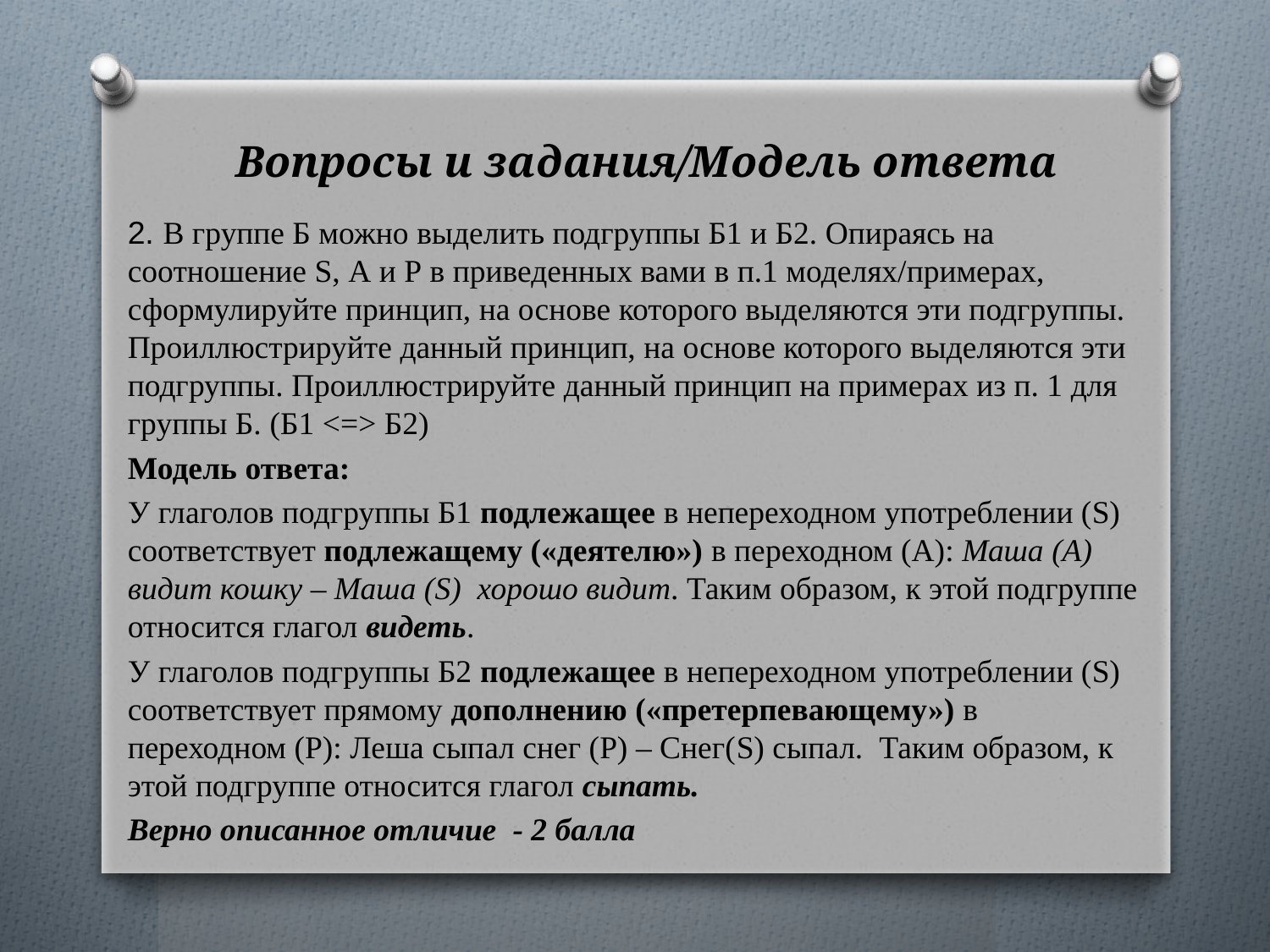

# Вопросы и задания/Модель ответа
2. В группе Б можно выделить подгруппы Б1 и Б2. Опираясь на соотношение S, А и Р в приведенных вами в п.1 моделях/примерах, сформулируйте принцип, на основе которого выделяются эти подгруппы. Проиллюстрируйте данный принцип, на основе которого выделяются эти подгруппы. Проиллюстрируйте данный принцип на примерах из п. 1 для группы Б. (Б1 <=> Б2)
Модель ответа:
У глаголов подгруппы Б1 подлежащее в непереходном употреблении (S) соответствует подлежащему («деятелю») в переходном (А): Маша (А) видит кошку – Маша (S)  хорошо видит. Таким образом, к этой подгруппе относится глагол видеть.
У глаголов подгруппы Б2 подлежащее в непереходном употреблении (S) соответствует прямому дополнению («претерпевающему») в переходном (Р): Леша сыпал снег (Р) – Снег(S) сыпал.  Таким образом, к этой подгруппе относится глагол сыпать.
Верно описанное отличие  - 2 балла